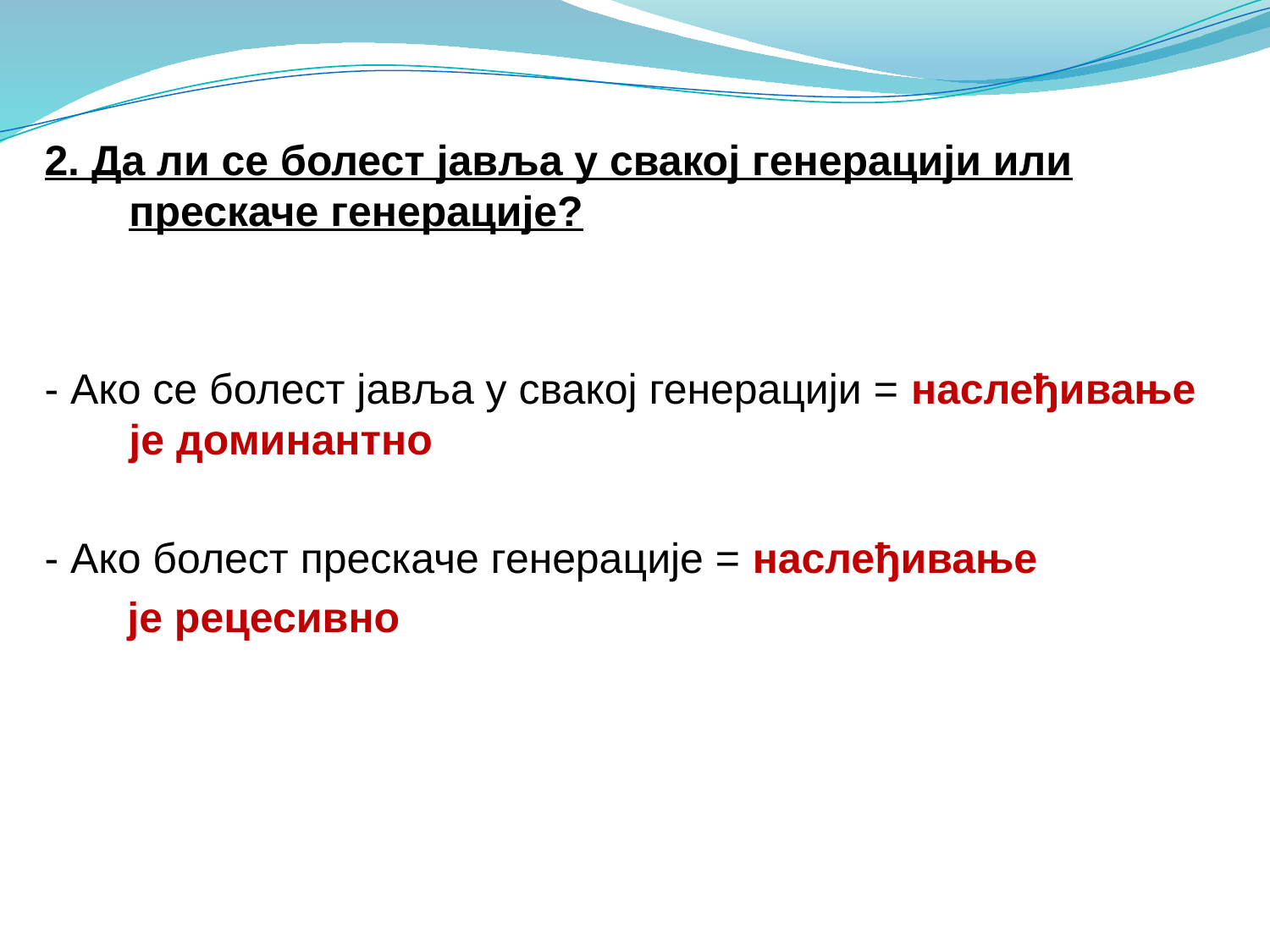

2. Да ли се болест јавља у свакој генерацији или прескаче генерације?

- Ако се болест јавља у свакој генерацији = наслеђивање је доминантно

- Ако болест прескаче генерације = наслеђивање
       је рецесивно